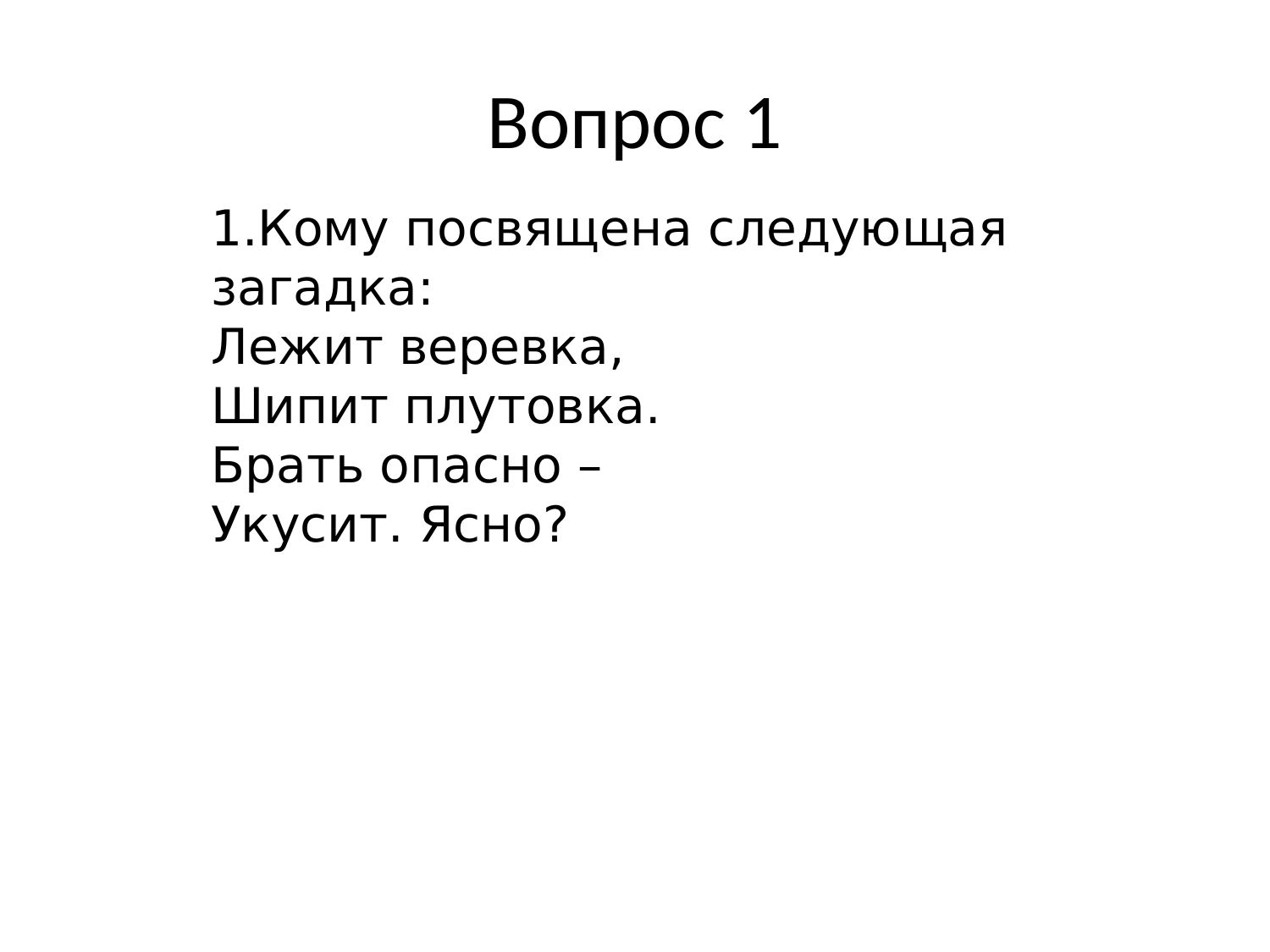

# Вопрос 1
1.Кому посвящена следующая загадка:
Лежит веревка,
Шипит плутовка.
Брать опасно –
Укусит. Ясно?